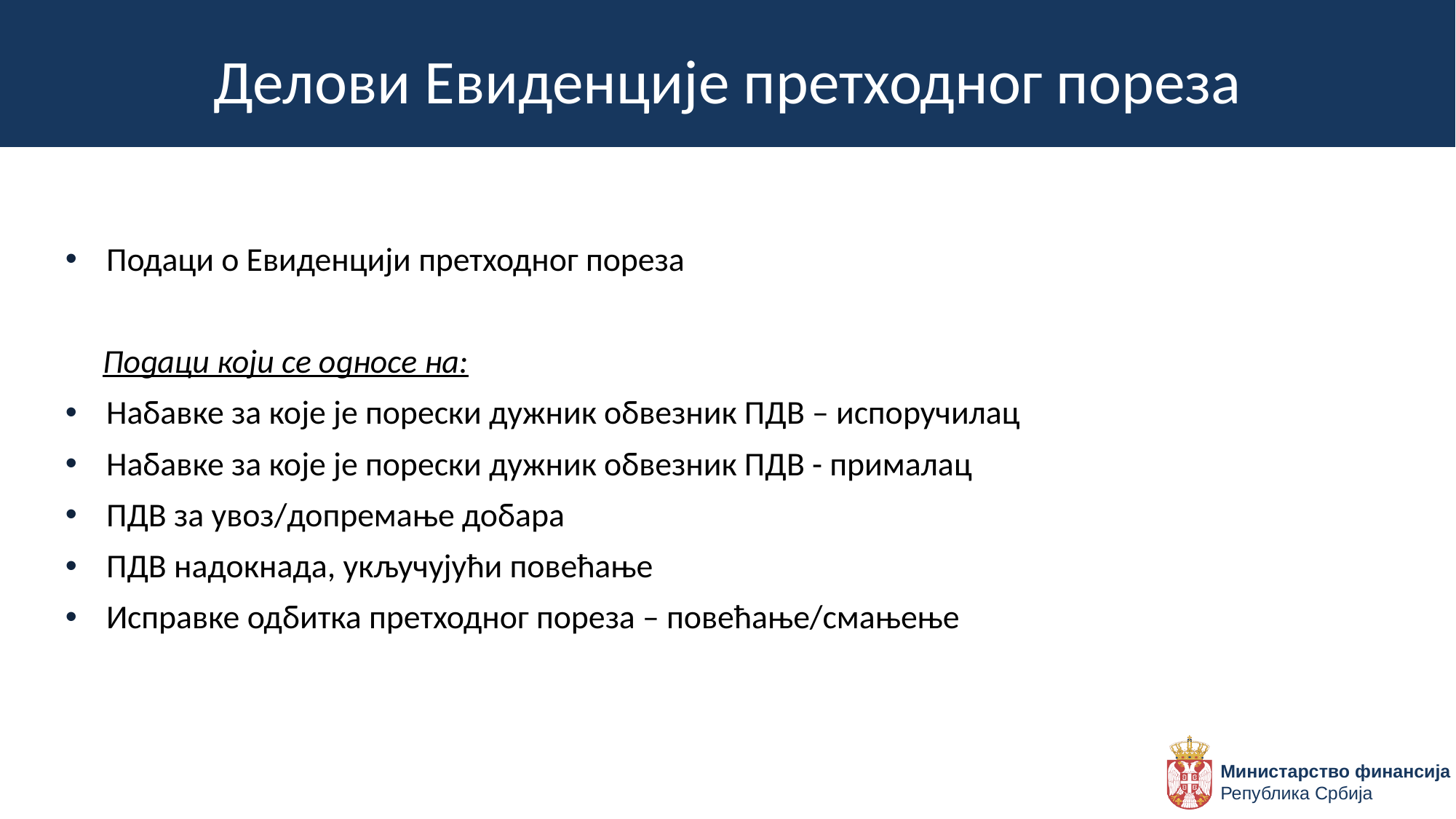

Делови Евиденције претходног пореза

Подаци о Евиденцији претходног пореза

     Подаци који се односе на:
Набавке за које је порески дужник обвезник ПДВ – испоручилац
Набавке за које је порески дужник обвезник ПДВ - прималац
ПДВ за увоз/допремање добара
ПДВ надокнада, укључујући повећање
Исправке одбитка претходног пореза – повећање/смањење

Министарство финансија
Република Србија